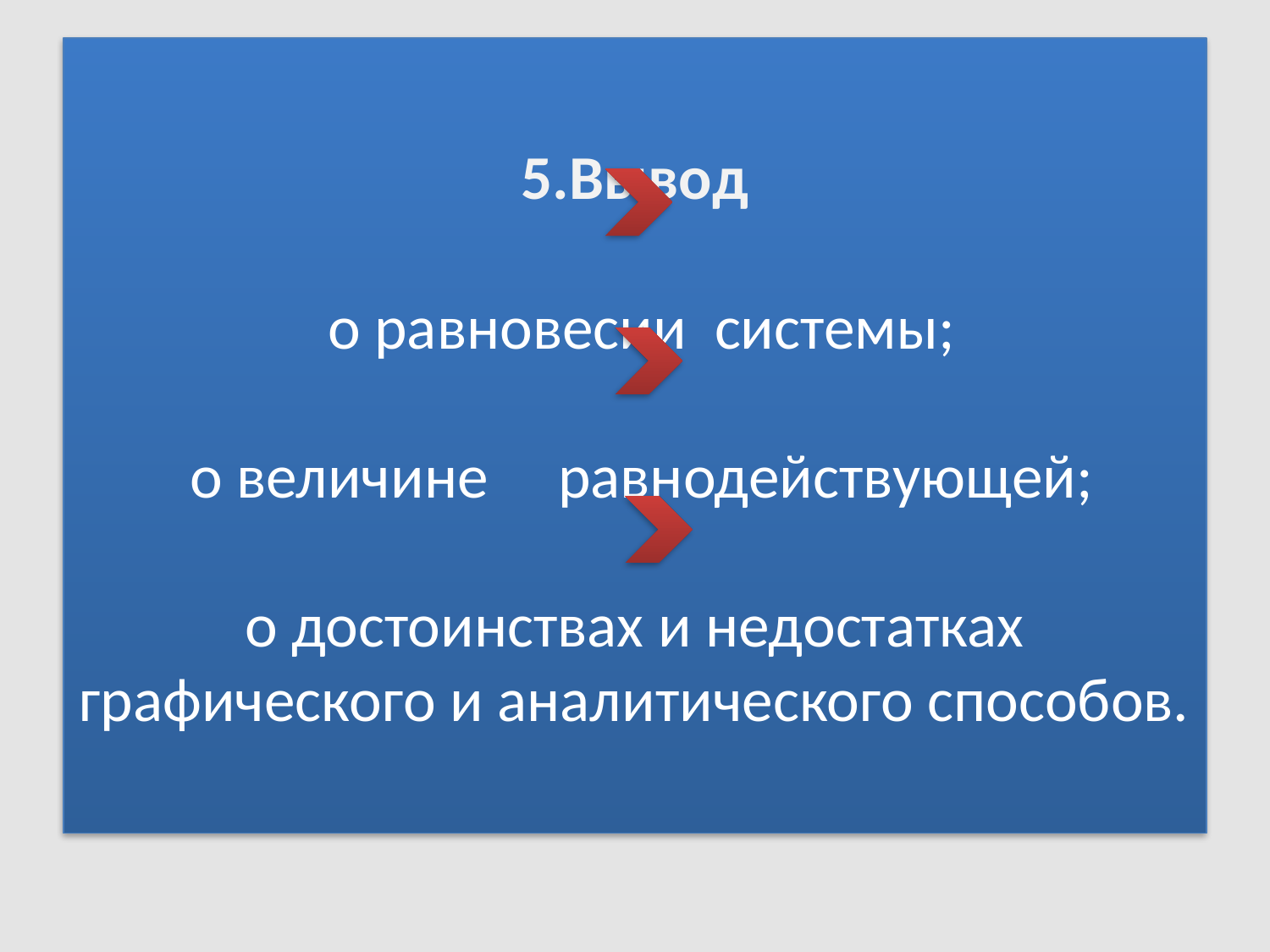

# 5.Вывод  о равновесии  системы; о величине     равнодействующей; о достоинствах и недостатках графического и аналитического способов.